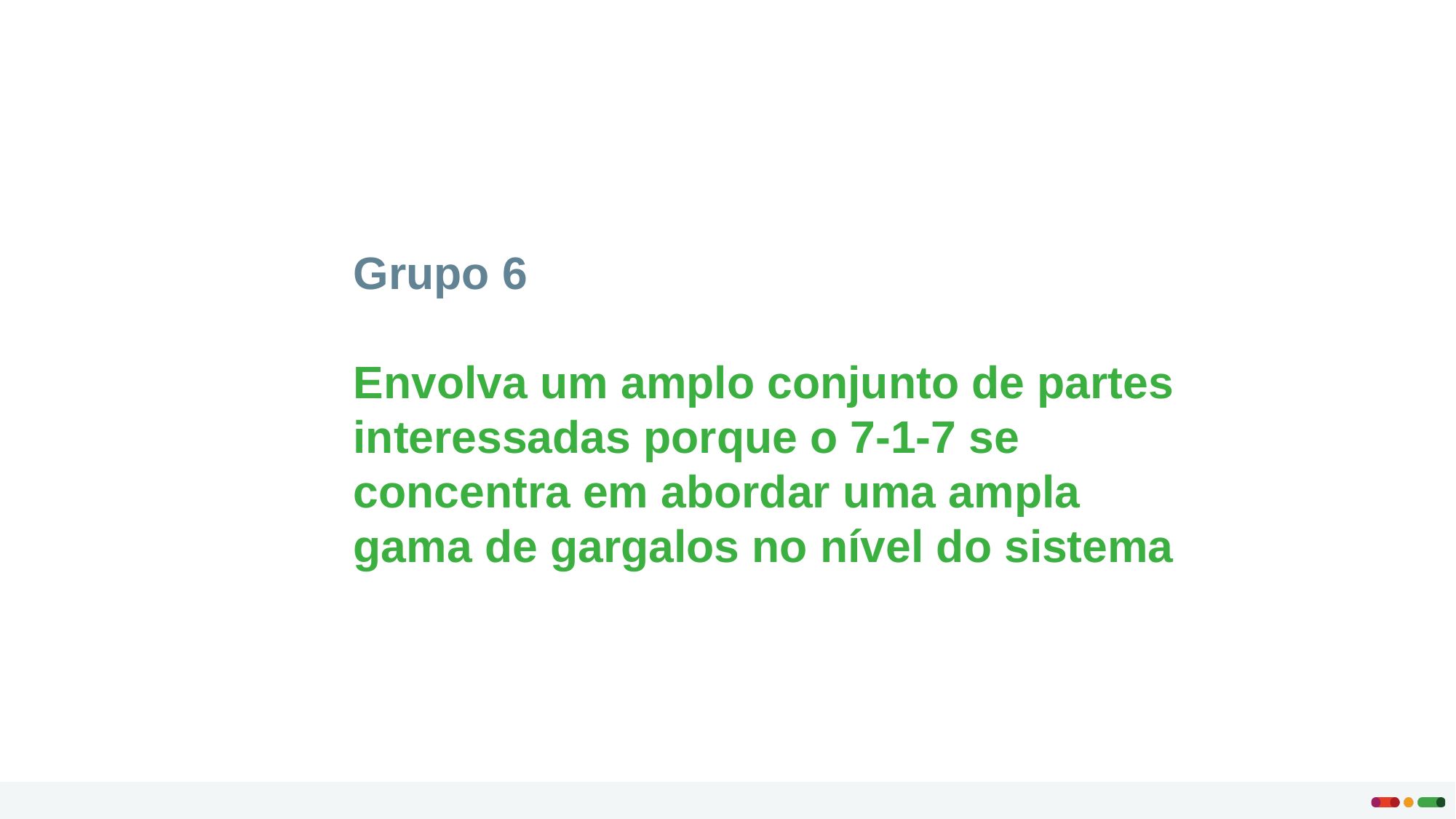

Grupo 6

Envolva um amplo conjunto de partes interessadas porque o 7-1-7 se concentra em abordar uma ampla gama de gargalos no nível do sistema